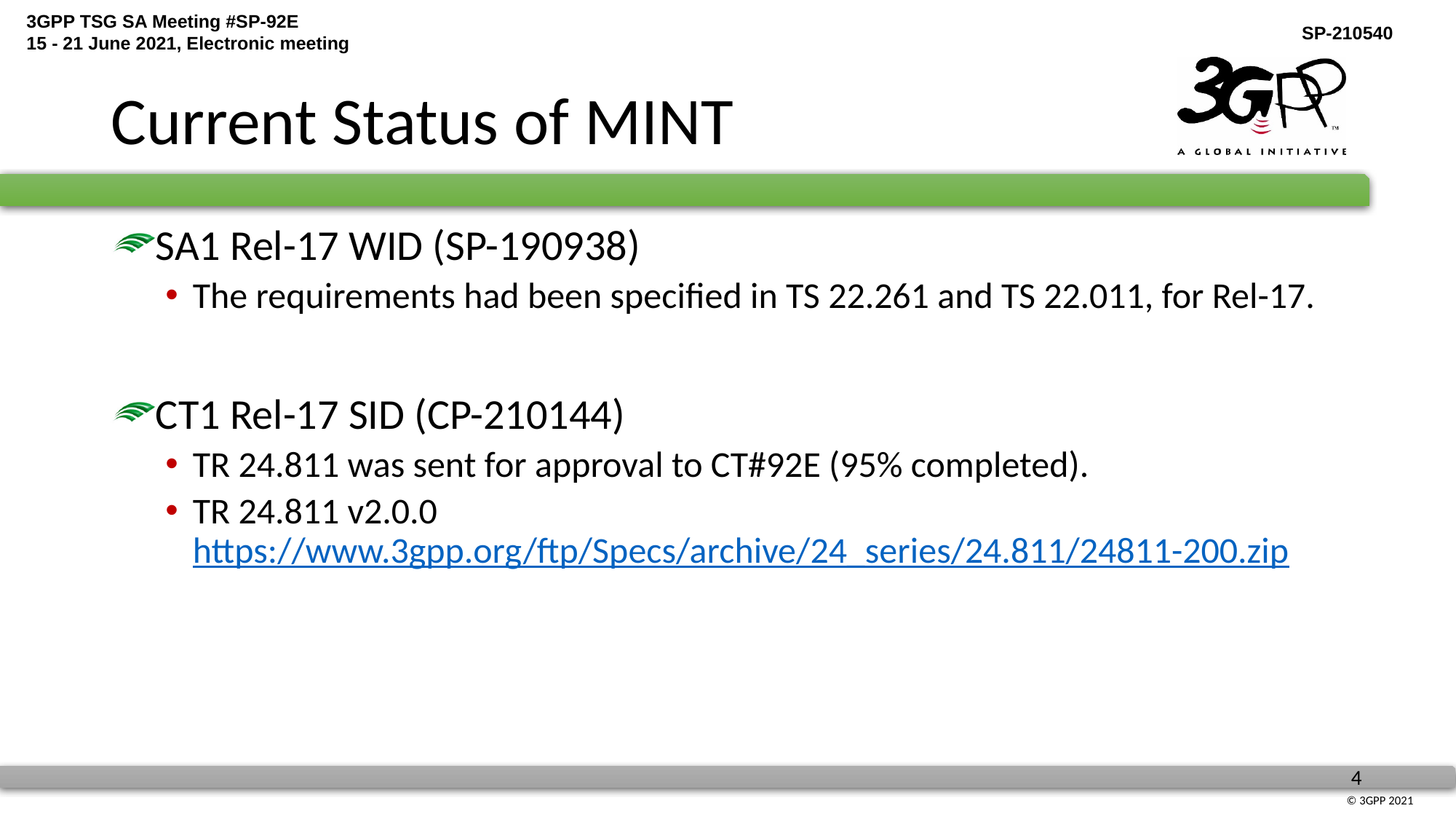

# Current Status of MINT
SA1 Rel-17 WID (SP-190938)
The requirements had been specified in TS 22.261 and TS 22.011, for Rel-17.

CT1 Rel-17 SID (CP-210144)
TR 24.811 was sent for approval to CT#92E (95% completed).
TR 24.811 v2.0.0 https://www.3gpp.org/ftp/Specs/archive/24_series/24.811/24811-200.zip